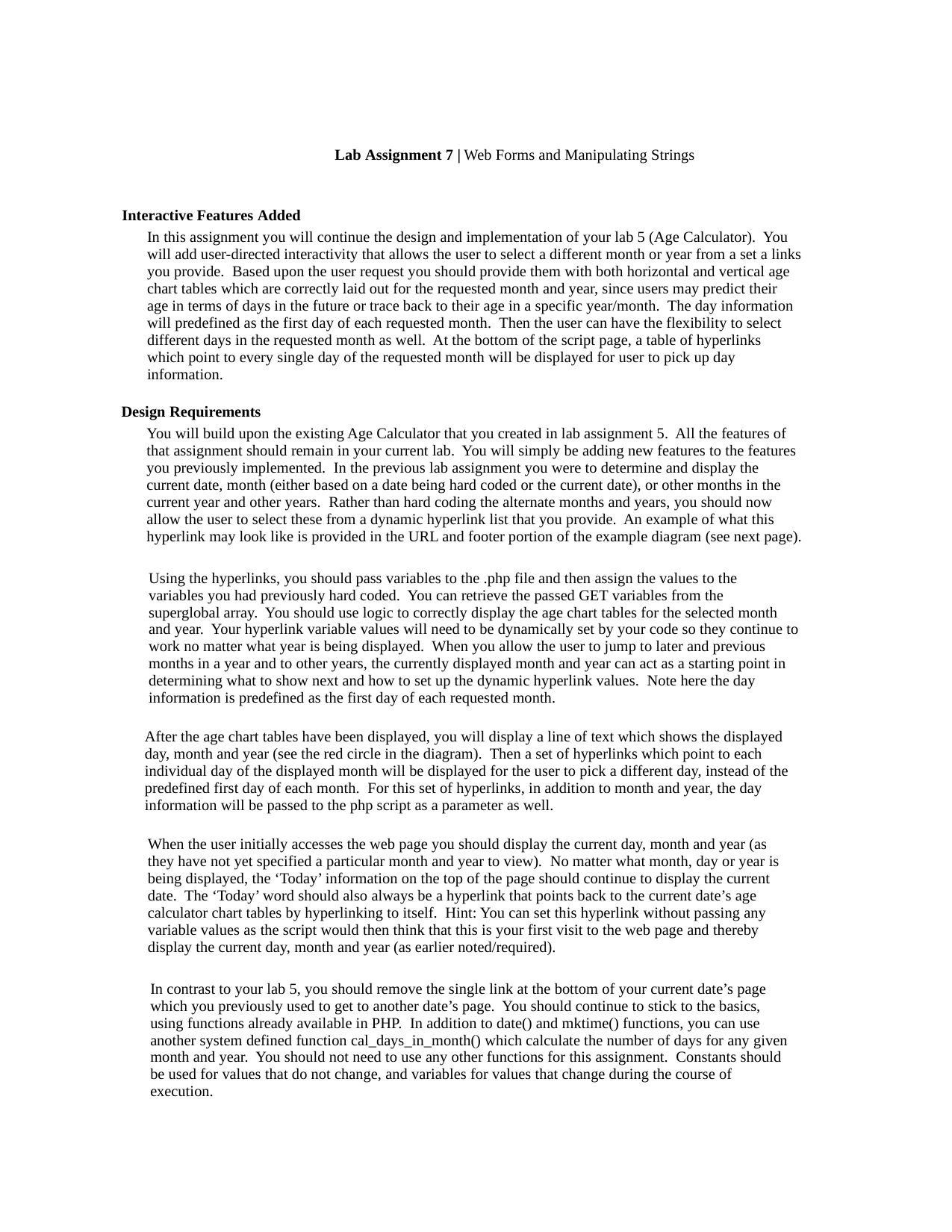

Lab Assignment 7 | Web Forms and Manipulating Strings
Interactive Features Added
In this assignment you will continue the design and implementation of your lab 5 (Age Calculator).  You
will add user-directed interactivity that allows the user to select a different month or year from a set a links
you provide.  Based upon the user request you should provide them with both horizontal and vertical age
chart tables which are correctly laid out for the requested month and year, since users may predict their
age in terms of days in the future or trace back to their age in a specific year/month.  The day information
will predefined as the first day of each requested month.  Then the user can have the flexibility to select
different days in the requested month as well.  At the bottom of the script page, a table of hyperlinks
which point to every single day of the requested month will be displayed for user to pick up day
information.
Design Requirements
You will build upon the existing Age Calculator that you created in lab assignment 5.  All the features of
that assignment should remain in your current lab.  You will simply be adding new features to the features
you previously implemented.  In the previous lab assignment you were to determine and display the
current date, month (either based on a date being hard coded or the current date), or other months in the
current year and other years.  Rather than hard coding the alternate months and years, you should now
allow the user to select these from a dynamic hyperlink list that you provide.  An example of what this
hyperlink may look like is provided in the URL and footer portion of the example diagram (see next page).
Using the hyperlinks, you should pass variables to the .php file and then assign the values to the
variables you had previously hard coded.  You can retrieve the passed GET variables from the
superglobal array.  You should use logic to correctly display the age chart tables for the selected month
and year.  Your hyperlink variable values will need to be dynamically set by your code so they continue to
work no matter what year is being displayed.  When you allow the user to jump to later and previous
months in a year and to other years, the currently displayed month and year can act as a starting point in
determining what to show next and how to set up the dynamic hyperlink values.  Note here the day
information is predefined as the first day of each requested month.
After the age chart tables have been displayed, you will display a line of text which shows the displayed
day, month and year (see the red circle in the diagram).  Then a set of hyperlinks which point to each
individual day of the displayed month will be displayed for the user to pick a different day, instead of the
predefined first day of each month.  For this set of hyperlinks, in addition to month and year, the day
information will be passed to the php script as a parameter as well.
When the user initially accesses the web page you should display the current day, month and year (as
they have not yet specified a particular month and year to view).  No matter what month, day or year is
being displayed, the ‘Today’ information on the top of the page should continue to display the current
date.  The ‘Today’ word should also always be a hyperlink that points back to the current date’s age
calculator chart tables by hyperlinking to itself.  Hint: You can set this hyperlink without passing any
variable values as the script would then think that this is your first visit to the web page and thereby
display the current day, month and year (as earlier noted/required).
In contrast to your lab 5, you should remove the single link at the bottom of your current date’s page
which you previously used to get to another date’s page.  You should continue to stick to the basics,
using functions already available in PHP.  In addition to date() and mktime() functions, you can use
another system defined function cal_days_in_month() which calculate the number of days for any given
month and year.  You should not need to use any other functions for this assignment.  Constants should
be used for values that do not change, and variables for values that change during the course of
execution.